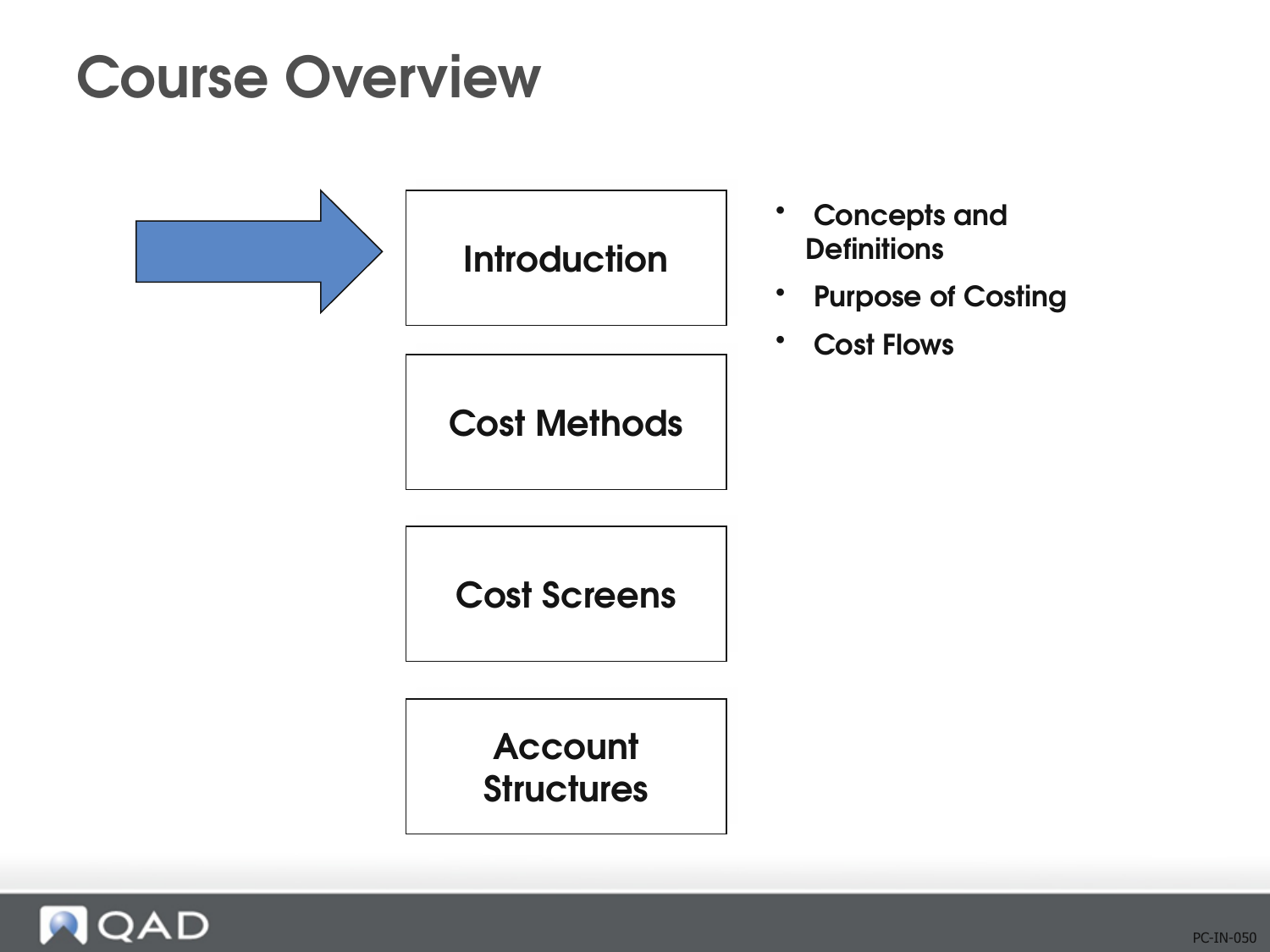

# Course Overview

Introduction
 Concepts and Definitions
 Purpose of Costing
 Cost Flows
Cost Methods
Cost Screens
Account
Structures
PC-IN-050